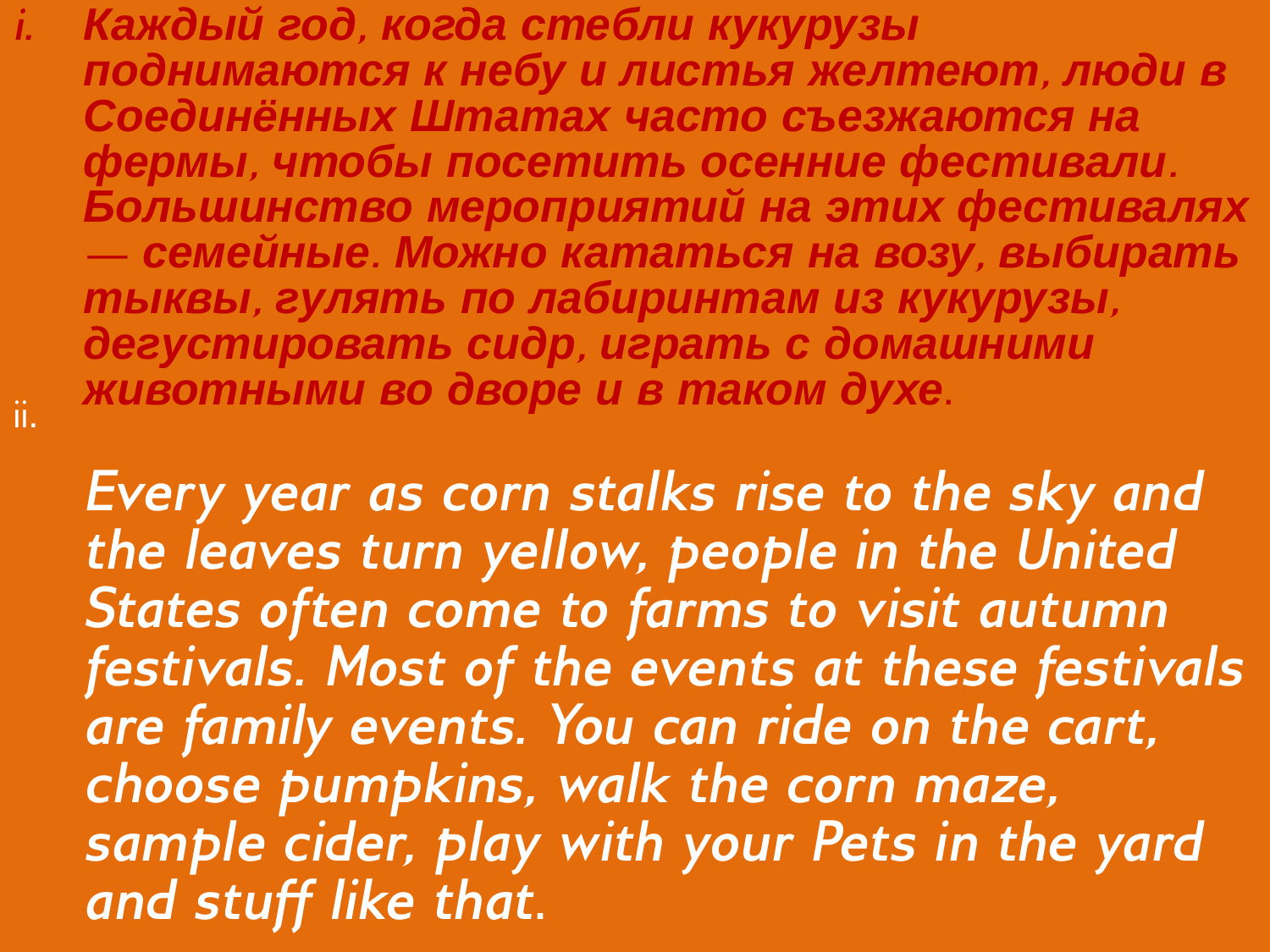

Каждый год, когда стебли кукурузы поднимаются к небу и листья желтеют, люди в Соединённых Штатах часто съезжаются на фермы, чтобы посетить осенние фестивали. Большинство мероприятий на этих фестивалях — семейные. Можно кататься на возу, выбирать тыквы, гулять по лабиринтам из кукурузы, дегустировать сидр, играть с домашними животными во дворе и в таком духе.
Every year as corn stalks rise to the sky and the leaves turn yellow, people in the United States often come to farms to visit autumn festivals. Most of the events at these festivals are family events. You can ride on the cart, choose pumpkins, walk the corn maze, sample cider, play with your Pets in the yard and stuff like that.
#